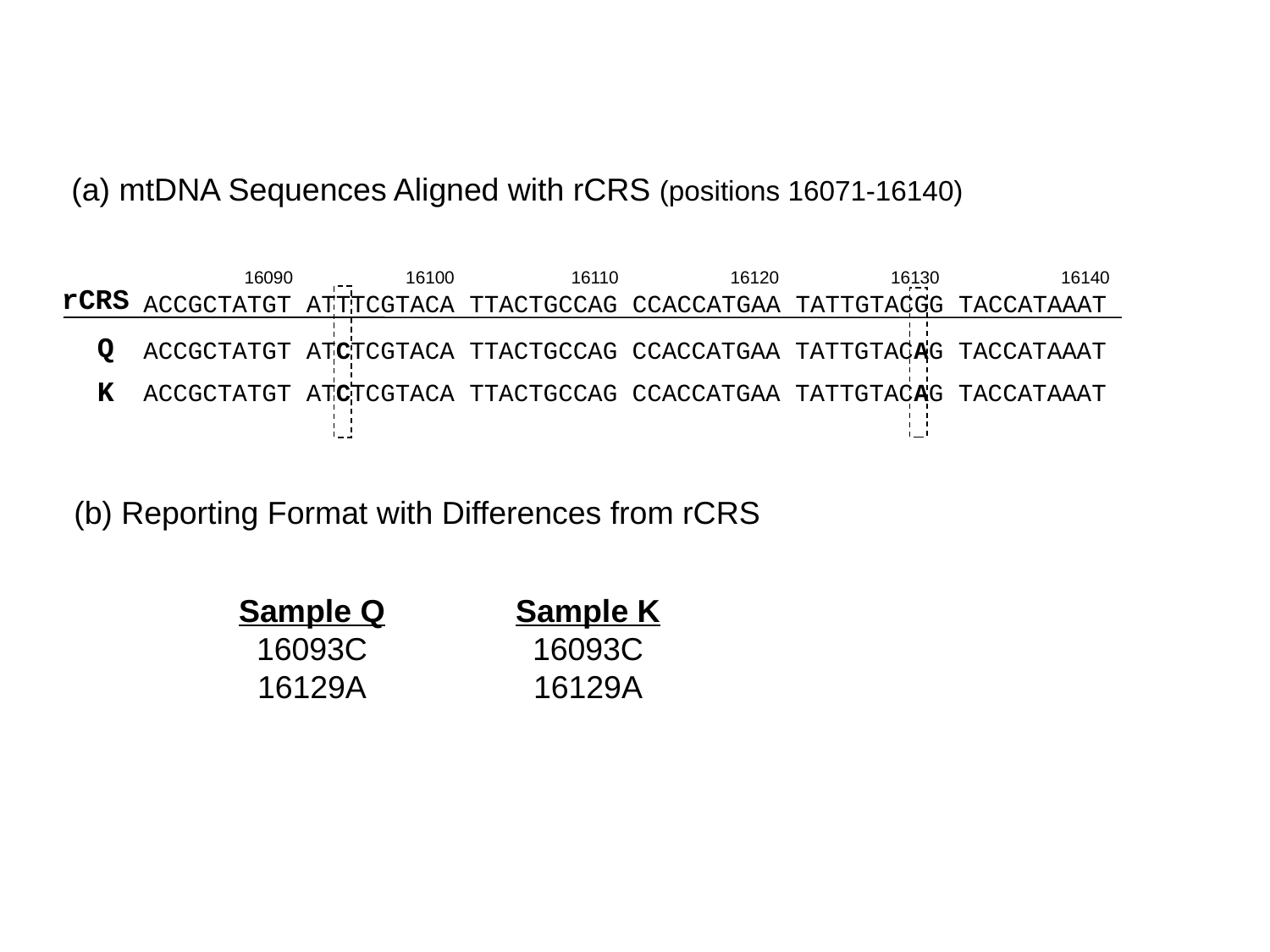

(a) mtDNA Sequences Aligned with rCRS (positions 16071-16140)
                    16090      	 16100                        16110                       16120                       16130                         16140
rCRS
ACCGCTATGT ATTTCGTACA TTACTGCCAG CCACCATGAA TATTGTACGG TACCATAAAT

Q
ACCGCTATGT ATCTCGTACA TTACTGCCAG CCACCATGAA TATTGTACAG TACCATAAAT
K
ACCGCTATGT ATCTCGTACA TTACTGCCAG CCACCATGAA TATTGTACAG TACCATAAAT

(b) Reporting Format with Differences from rCRS
Sample Q
16093C
16129A
Sample K
16093C
16129A